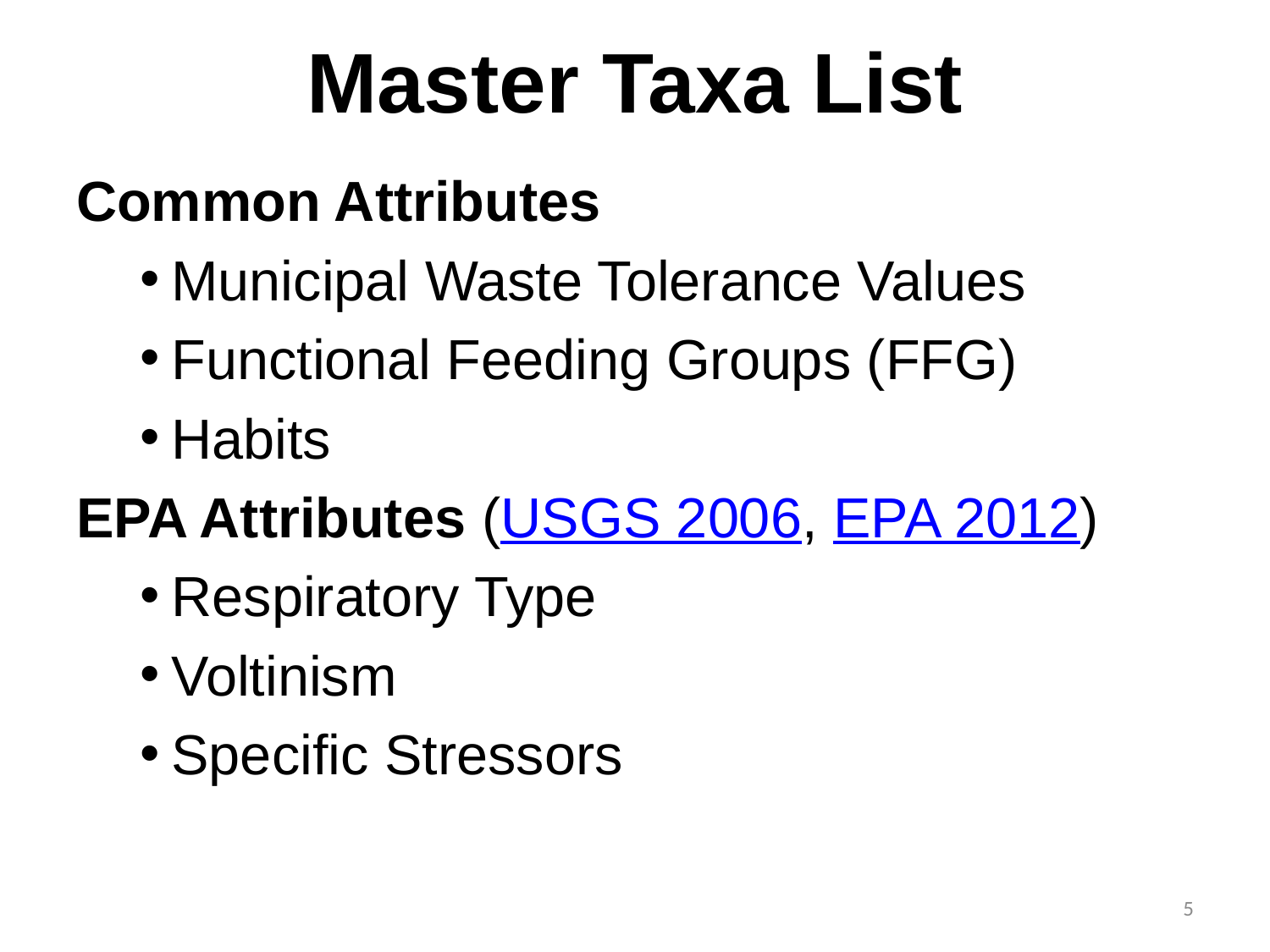

# Master Taxa List
Common Attributes
Municipal Waste Tolerance Values
Functional Feeding Groups (FFG)
Habits
EPA Attributes (USGS 2006, EPA 2012)
Respiratory Type
Voltinism
Specific Stressors
5